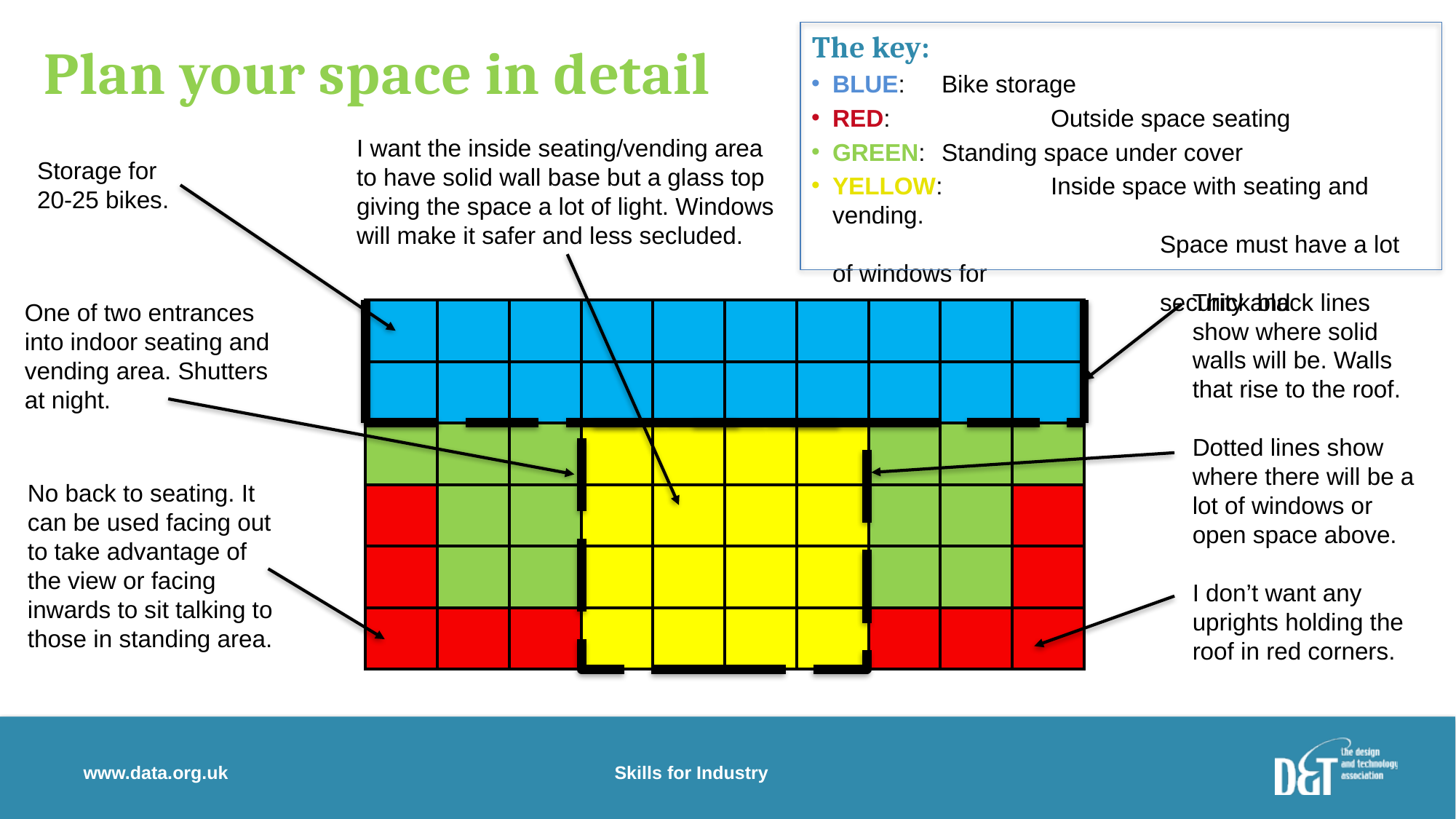

The key:
BLUE:	Bike storage
RED: 		Outside space seating
GREEN:	Standing space under cover
YELLOW:	Inside space with seating and vending.
			Space must have a lot of windows for
			security and 	safety.
# Plan your space in detail
I want the inside seating/vending area to have solid wall base but a glass top giving the space a lot of light. Windows will make it safer and less secluded.
Storage for 20-25 bikes.
Thick black lines show where solid walls will be. Walls that rise to the roof.

Dotted lines show where there will be a lot of windows or open space above.

I don’t want any uprights holding the roof in red corners.
One of two entrances into indoor seating and vending area. Shutters at night.
|  |  |  |  |  |  |  |  |  |  |
| --- | --- | --- | --- | --- | --- | --- | --- | --- | --- |
|  |  |  |  |  |  |  |  |  |  |
|  |  |  |  |  |  |  |  |  |  |
|  |  |  |  |  |  |  |  |  |  |
|  |  |  |  |  |  |  |  |  |  |
|  |  |  |  |  |  |  |  |  |  |

No back to seating. It can be used facing out to take advantage of the view or facing inwards to sit talking to those in standing area.